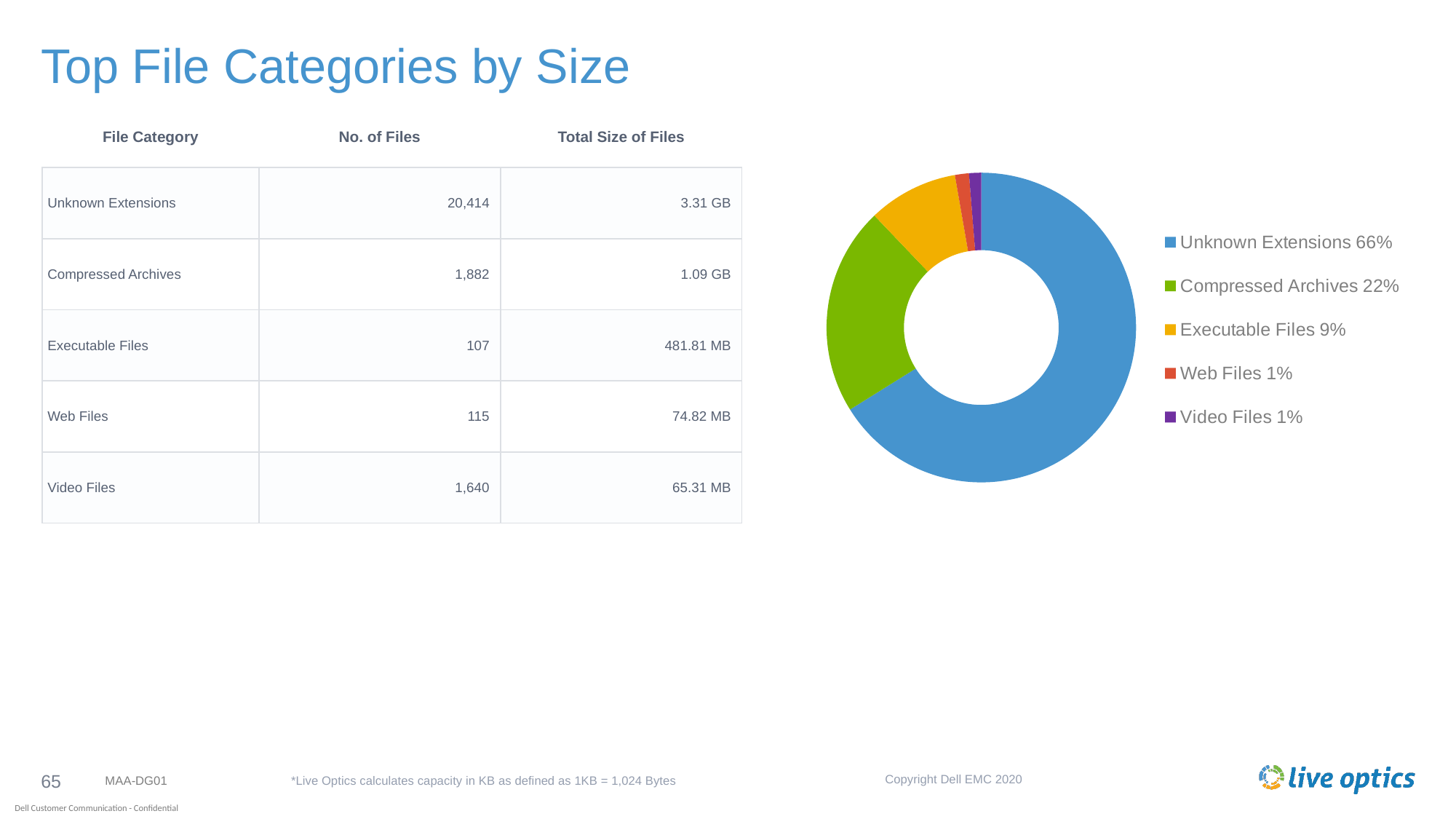

# Top File Categories by Size
| File Category | No. of Files | Total Size of Files |
| --- | --- | --- |
| Unknown Extensions | 20,414 | 3.31 GB |
| Compressed Archives | 1,882 | 1.09 GB |
| Executable Files | 107 | 481.81 MB |
| Web Files | 115 | 74.82 MB |
| Video Files | 1,640 | 65.31 MB |

### Chart

| Category | Size (bytes) |
|---|---|
| Unknown Extensions 66% | 3553071740.0 |
| Compressed Archives 22% | 1168720462.0 |
| Executable Files 9% | 505217253.0 |
| Web Files 1% | 78458237.0 |
| Video Files 1% | 68486321.0 |